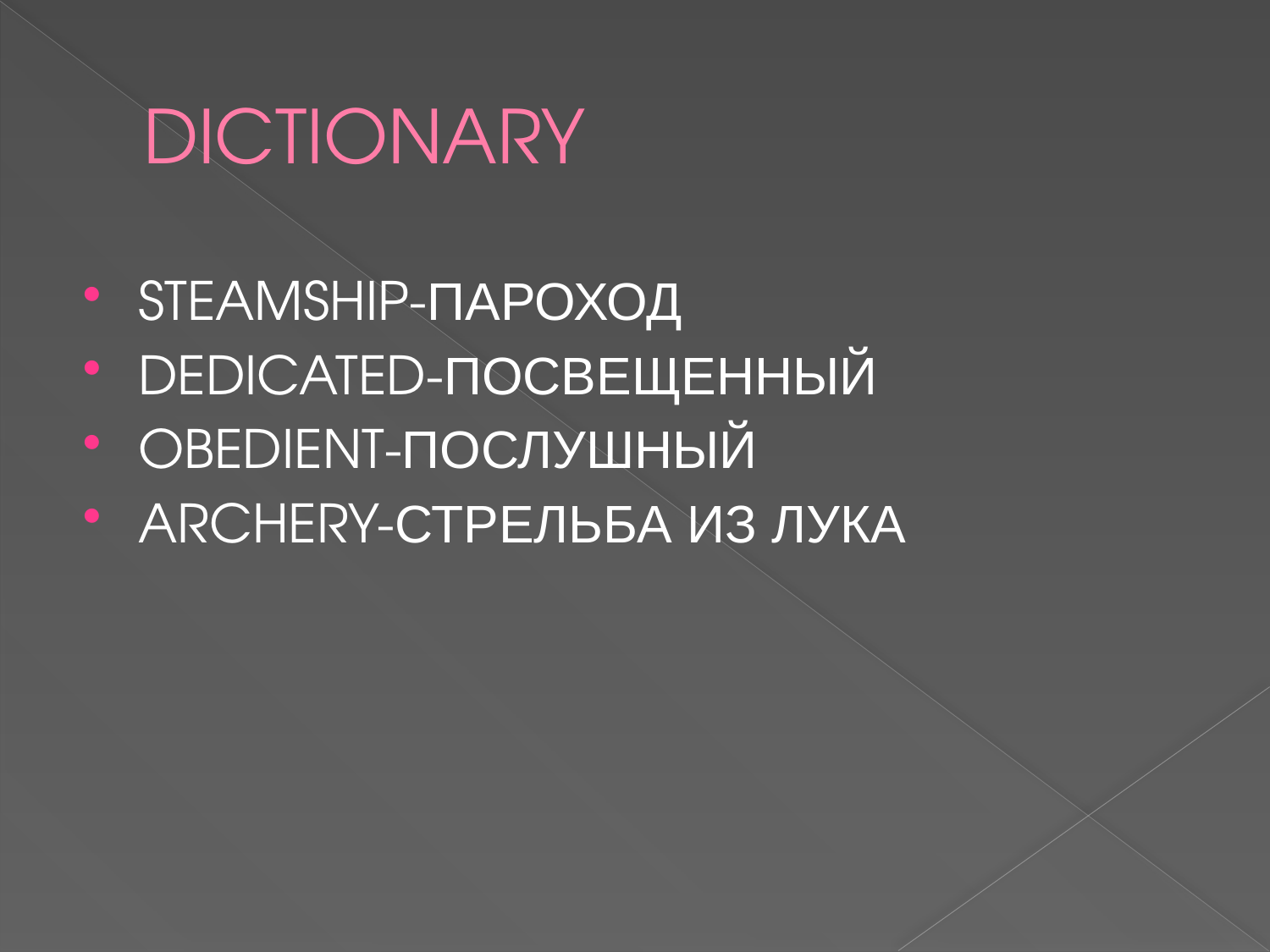

# DICTIONARY
STEAMSHIP-ПАРОХОД
DEDICATED-ПОСВЕЩЕННЫЙ
OBEDIENT-ПОСЛУШНЫЙ
ARCHERY-СТРЕЛЬБА ИЗ ЛУКА